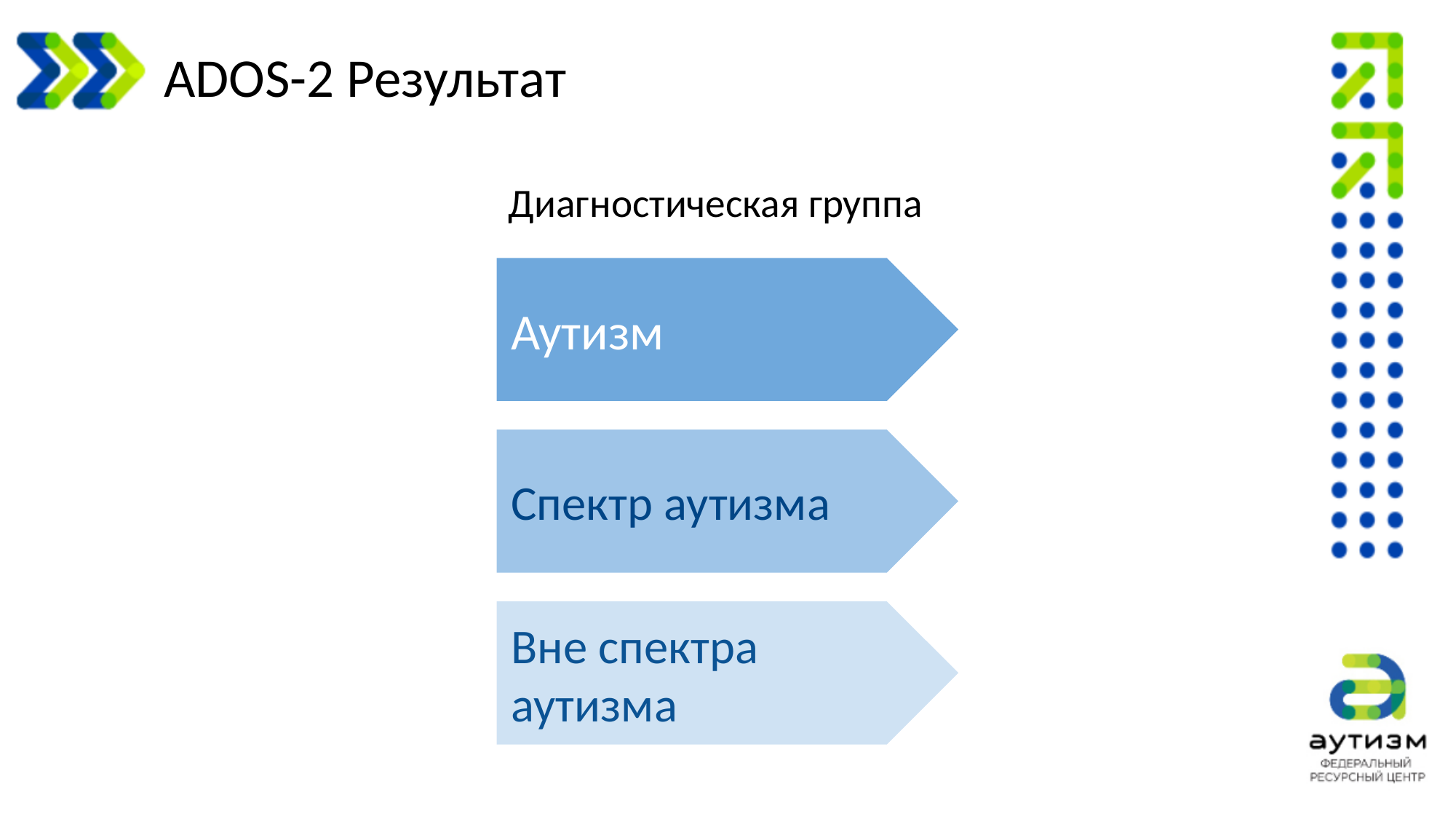

ADOS-2 Результат
Диагностическая группа
Аутизм
Спектр аутизма
Вне спектра аутизма